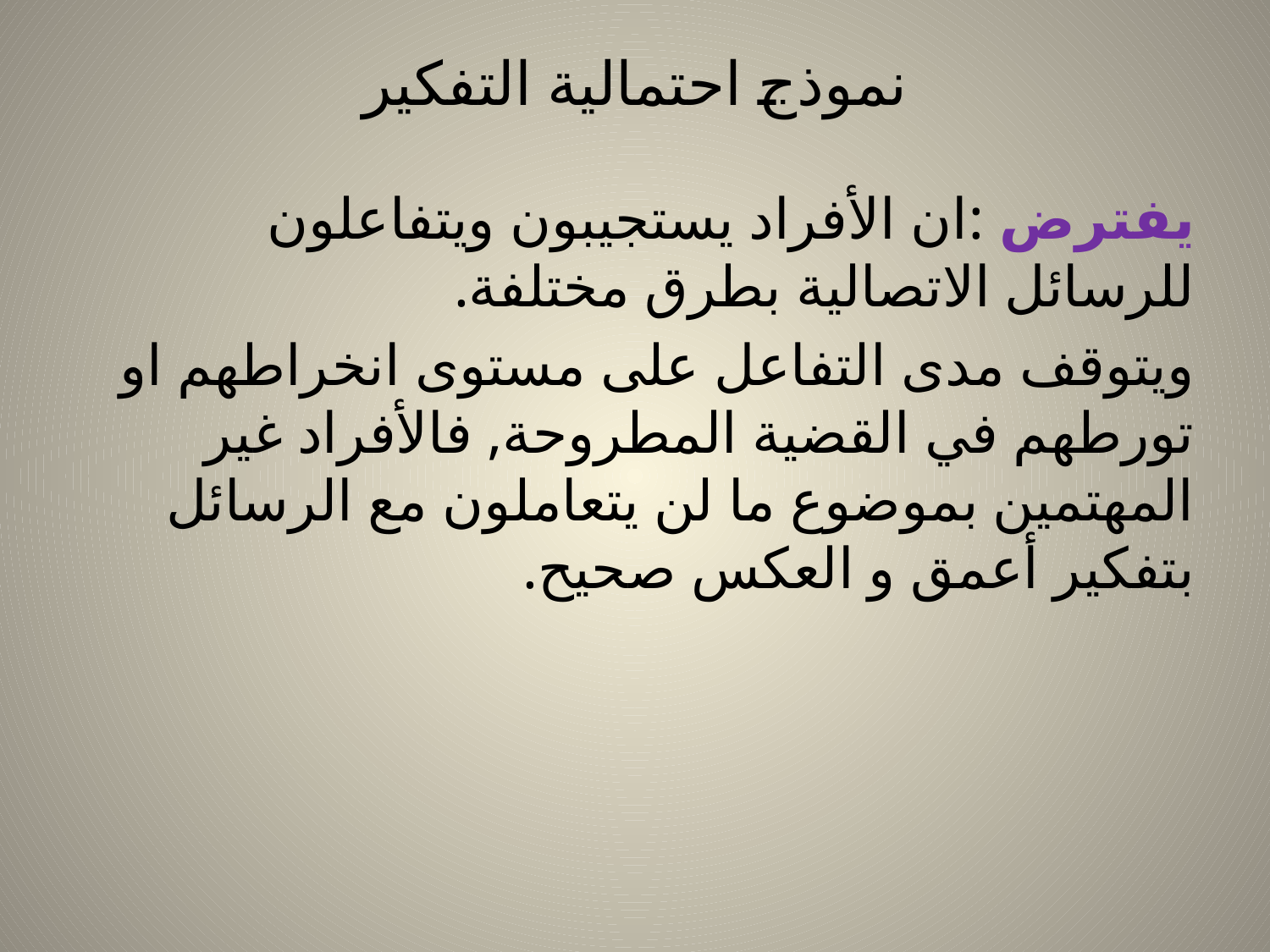

# نموذج احتمالية التفكير
يفترض :ان الأفراد يستجيبون ويتفاعلون للرسائل الاتصالية بطرق مختلفة.
ويتوقف مدى التفاعل على مستوى انخراطهم او تورطهم في القضية المطروحة, فالأفراد غير المهتمين بموضوع ما لن يتعاملون مع الرسائل بتفكير أعمق و العكس صحيح.